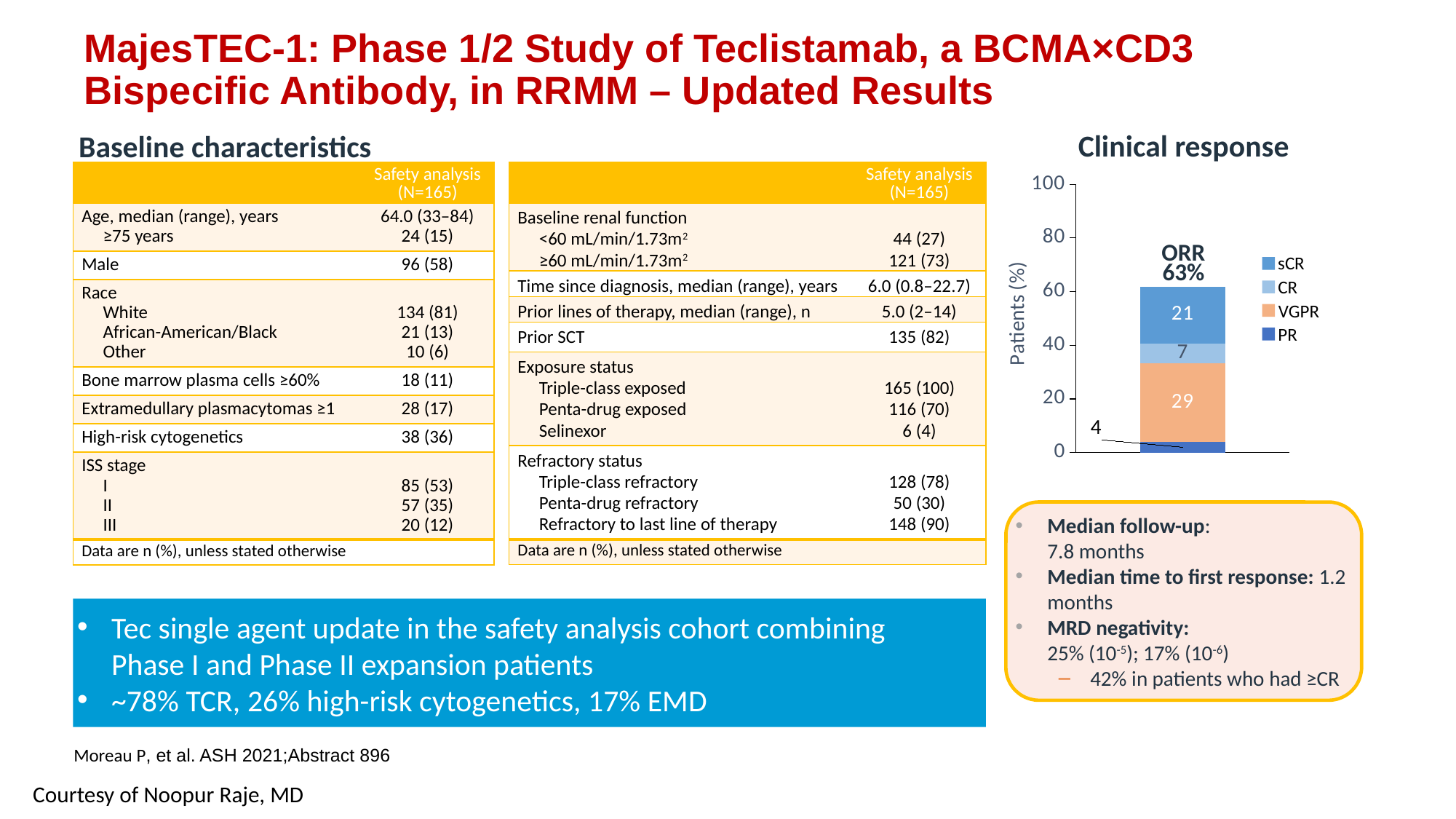

# MajesTEC-1: Phase 1/2 Study of Teclistamab, a BCMA×CD3 Bispecific Antibody, in RRMM – Updated Results
Clinical response
Baseline characteristics
|  | Safety analysis (N=165) |
| --- | --- |
| Baseline renal function <60 mL/min/1.73m2 ≥60 mL/min/1.73m2 | 44 (27) 121 (73) |
| Time since diagnosis, median (range), years | 6.0 (0.8–22.7) |
| Prior lines of therapy, median (range), n | 5.0 (2–14) |
| Prior SCT | 135 (82) |
| Exposure status Triple-class exposed Penta-drug exposed Selinexor | 165 (100) 116 (70) 6 (4) |
| Refractory status Triple-class refractory Penta-drug refractory Refractory to last line of therapy | 128 (78) 50 (30) 148 (90) |
| Data are n (%), unless stated otherwise |  |
|  | Safety analysis (N=165) |
| --- | --- |
| Age, median (range), years ≥75 years | 64.0 (33–84) 24 (15) |
| Male | 96 (58) |
| Race White African-American/Black Other | 134 (81) 21 (13) 10 (6) |
| Bone marrow plasma cells ≥60% | 18 (11) |
| Extramedullary plasmacytomas ≥1 | 28 (17) |
| High-risk cytogenetics | 38 (36) |
| ISS stage I II III | 85 (53) 57 (35) 20 (12) |
| Data are n (%), unless stated otherwise |  |

### Chart

| Category | PR | VGPR | CR | sCR |
|---|---|---|---|---|
ORR
63%
sCR

CR

VGPR

PR

Median follow-up:
7.8 months
Median time to first response: 1.2 months
MRD negativity:
25% (10-5); 17% (10-6)
42% in patients who had ≥CR
Tec single agent update in the safety analysis cohort combining
Phase I and Phase II expansion patients
~78% TCR, 26% high-risk cytogenetics, 17% EMD
Moreau P, et al. ASH 2021;Abstract 896
Courtesy of Noopur Raje, MD